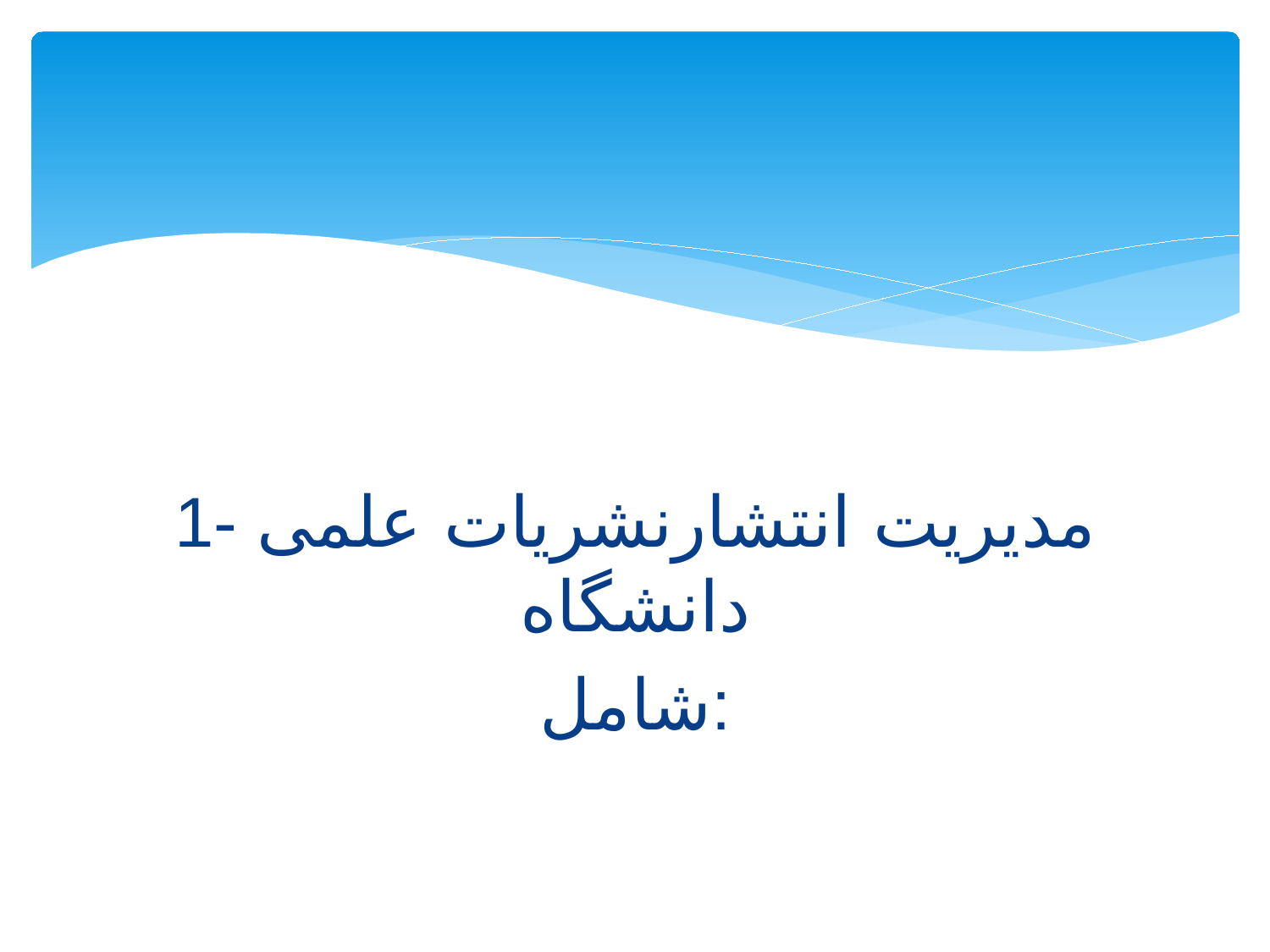

#

1- مدیریت انتشارنشریات علمی دانشگاه
شامل: